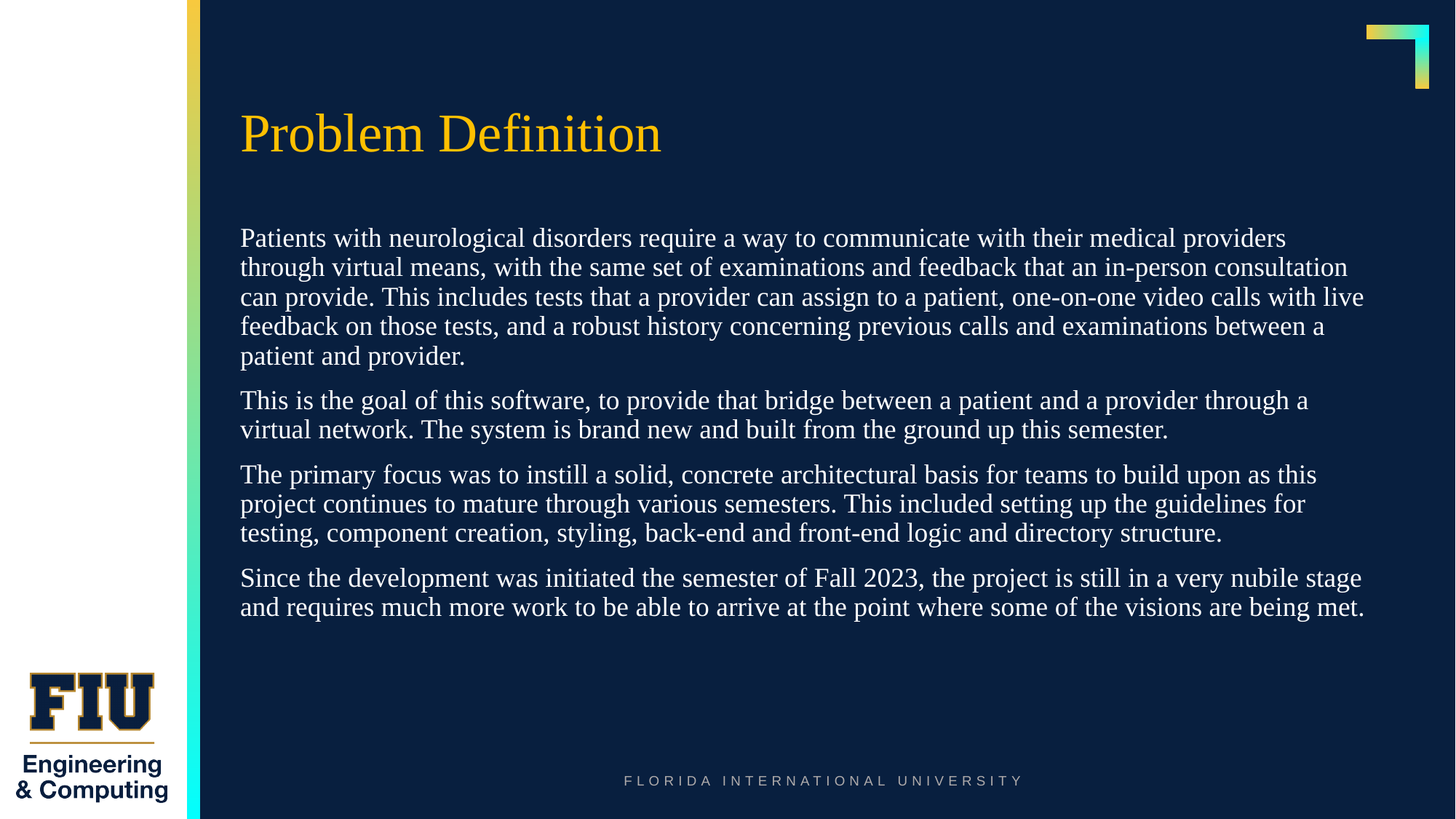

# Problem Definition
Patients with neurological disorders require a way to communicate with their medical providers through virtual means, with the same set of examinations and feedback that an in-person consultation can provide. This includes tests that a provider can assign to a patient, one-on-one video calls with live feedback on those tests, and a robust history concerning previous calls and examinations between a patient and provider.
This is the goal of this software, to provide that bridge between a patient and a provider through a virtual network. The system is brand new and built from the ground up this semester.
The primary focus was to instill a solid, concrete architectural basis for teams to build upon as this project continues to mature through various semesters. This included setting up the guidelines for testing, component creation, styling, back-end and front-end logic and directory structure.
Since the development was initiated the semester of Fall 2023, the project is still in a very nubile stage and requires much more work to be able to arrive at the point where some of the visions are being met.